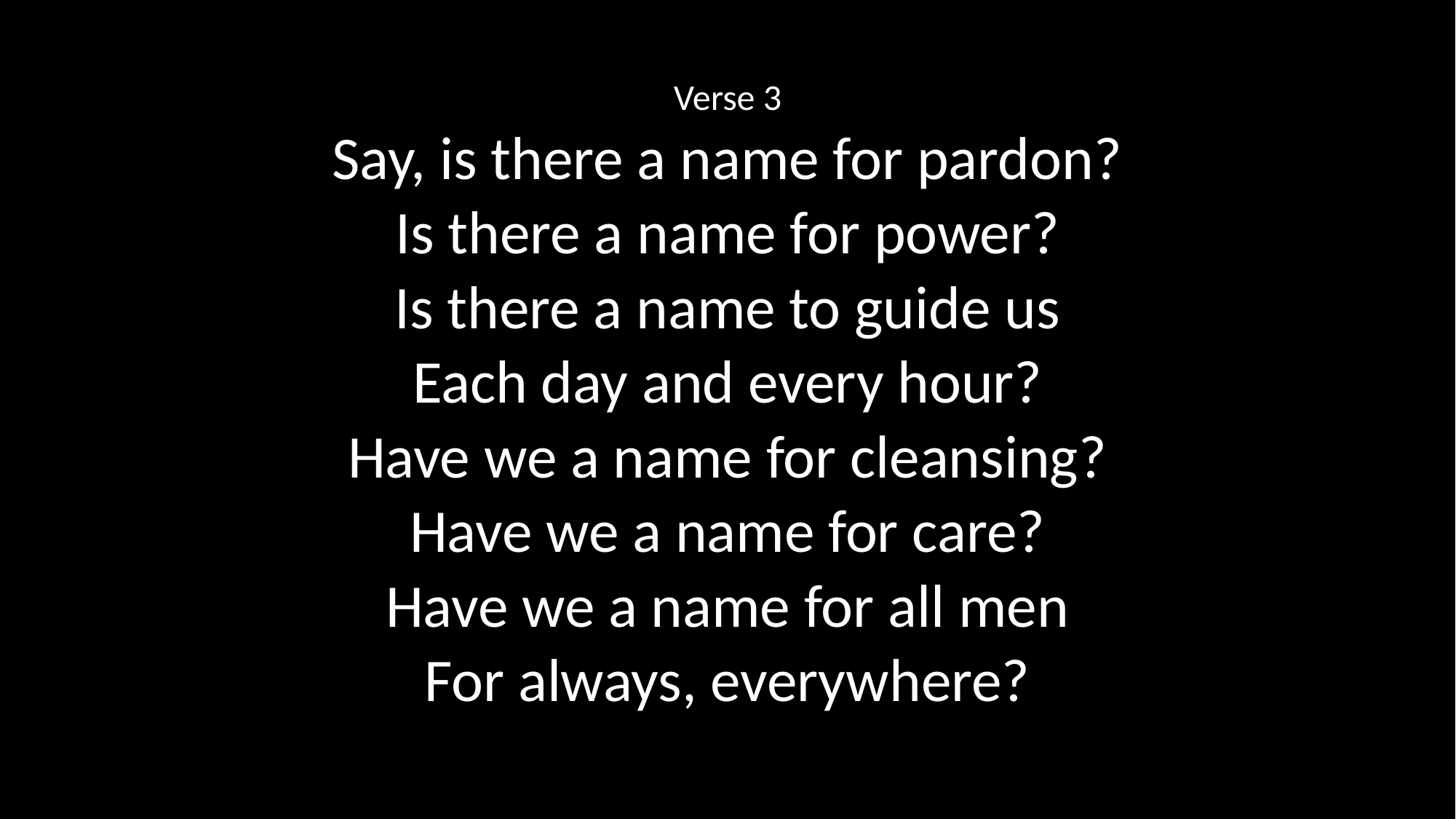

Verse 3
Say, is there a name for pardon?
Is there a name for power?
Is there a name to guide us
Each day and every hour?
Have we a name for cleansing?
Have we a name for care?
Have we a name for all men
For always, everywhere?